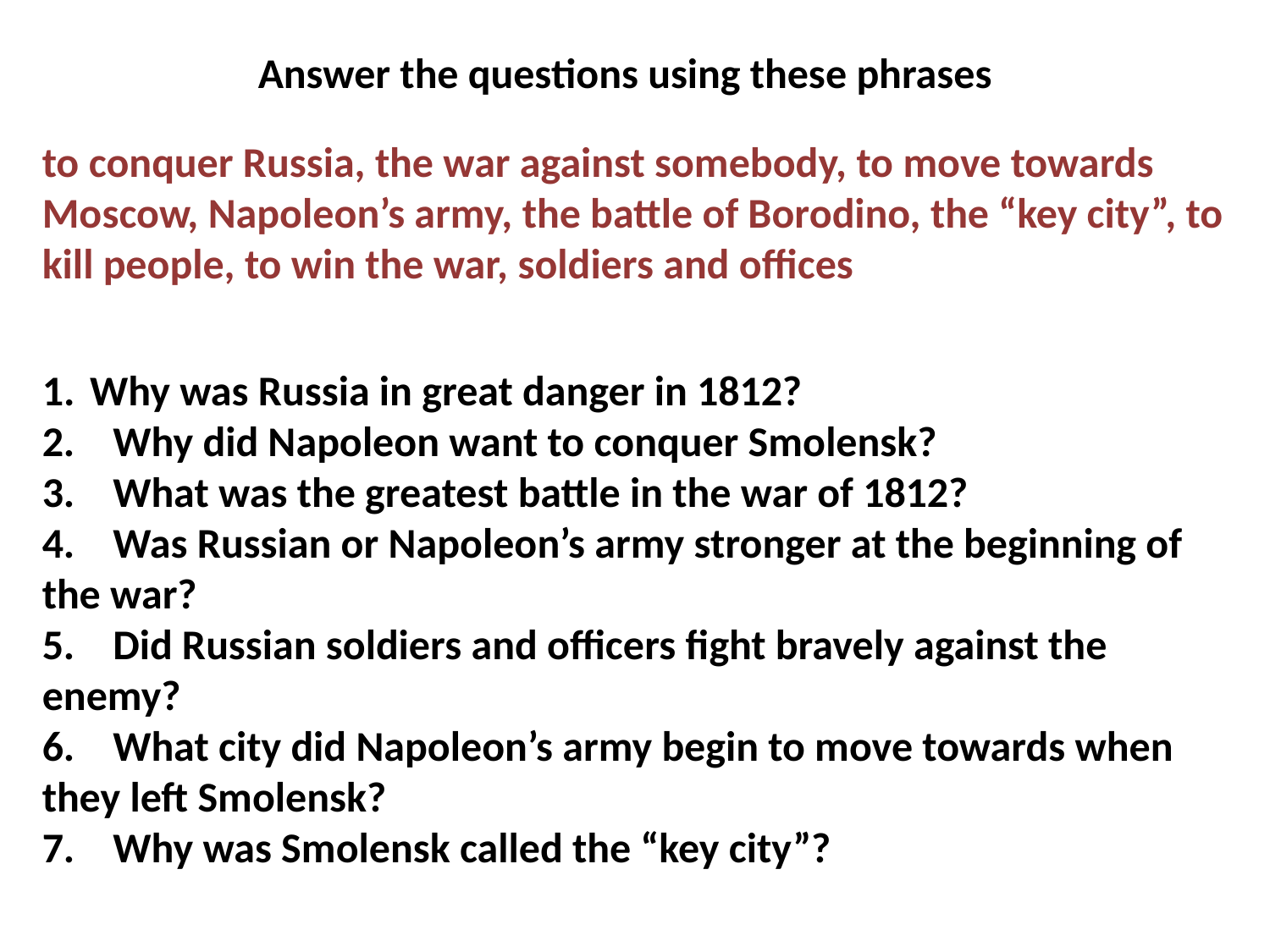

Answer the questions using these phrases
to conquer Russia, the war against somebody, to move towards Moscow, Napoleon’s army, the battle of Borodino, the “key city”, to kill people, to win the war, soldiers and offices

Why was Russia in great danger in 1812?
2.    Why did Napoleon want to conquer Smolensk?
3.    What was the greatest battle in the war of 1812?
4.    Was Russian or Napoleon’s army stronger at the beginning of the war?
5.    Did Russian soldiers and officers fight bravely against the enemy?
6.    What city did Napoleon’s army begin to move towards when they left Smolensk?
7.    Why was Smolensk called the “key city”?